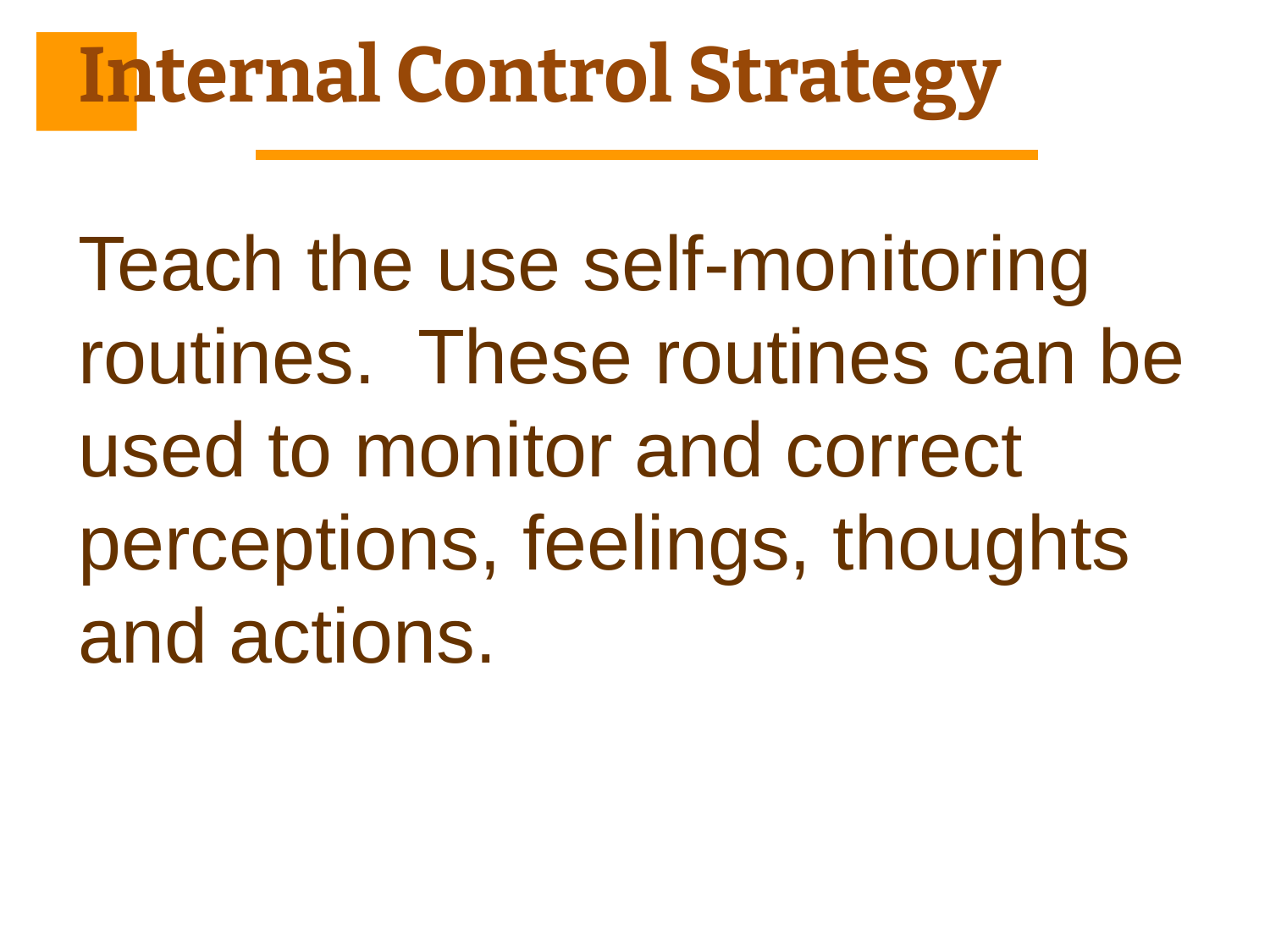

# Internal Control Strategy

Teach the use self-monitoring routines.  These routines can be used to monitor and correct perceptions, feelings, thoughts and actions.